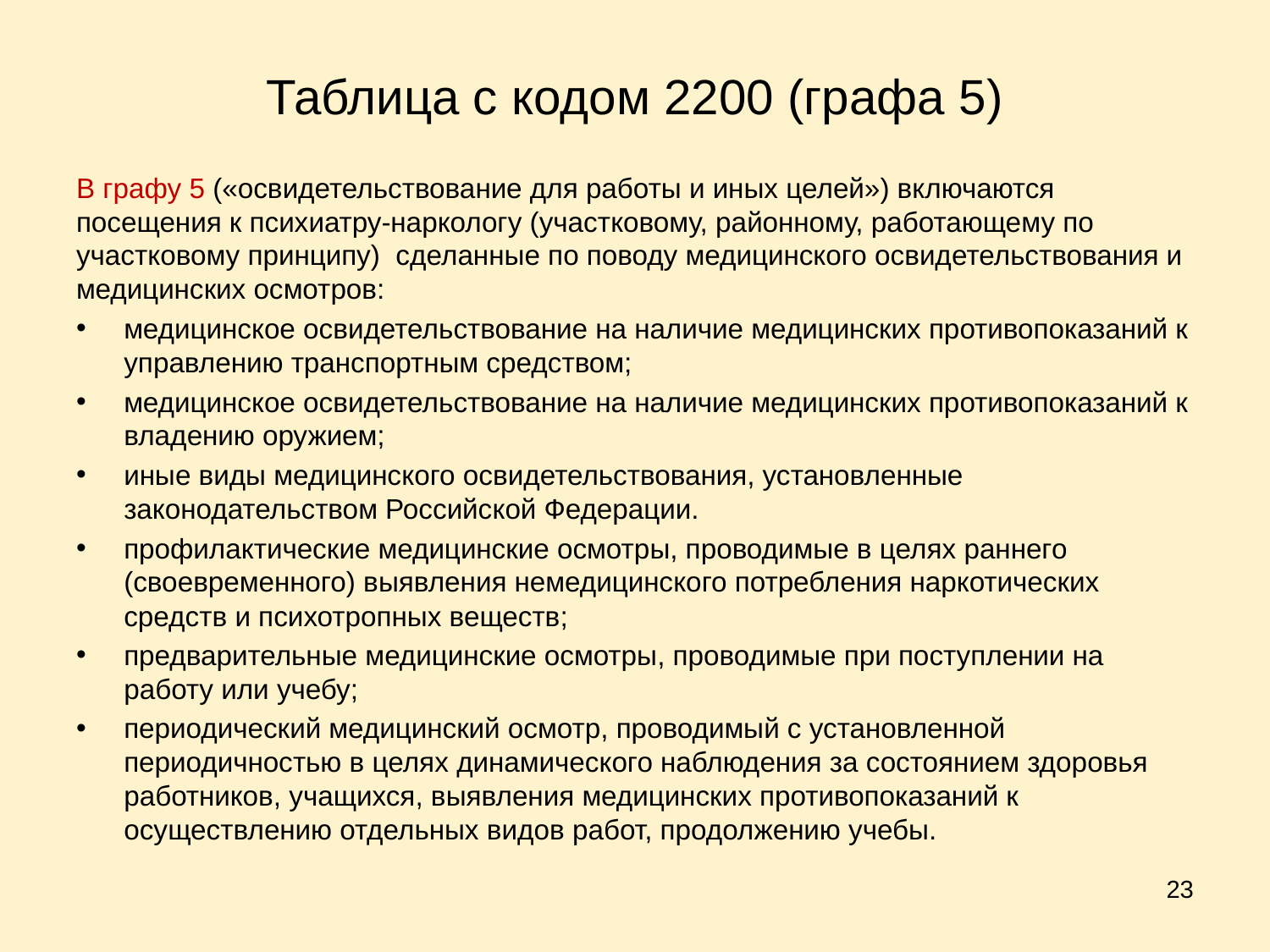

# Таблица с кодом 2200 (графа 5)
В графу 5 («освидетельствование для работы и иных целей») включаются посещения к психиатру-наркологу (участковому, районному, работающему по участковому принципу)  сделанные по поводу медицинского освидетельствования и  медицинских осмотров:
медицинское освидетельствование на наличие медицинских противопоказаний к управлению транспортным средством;
медицинское освидетельствование на наличие медицинских противопоказаний к владению оружием;
иные виды медицинского освидетельствования, установленные законодательством Российской Федерации.
профилактические медицинские осмотры, проводимые в целях раннего (своевременного) выявления немедицинского потребления наркотических средств и психотропных веществ;
предварительные медицинские осмотры, проводимые при поступлении на работу или учебу;
периодический медицинский осмотр, проводимый с установленной периодичностью в целях динамического наблюдения за состоянием здоровья работников, учащихся, выявления медицинских противопоказаний к осуществлению отдельных видов работ, продолжению учебы.
23